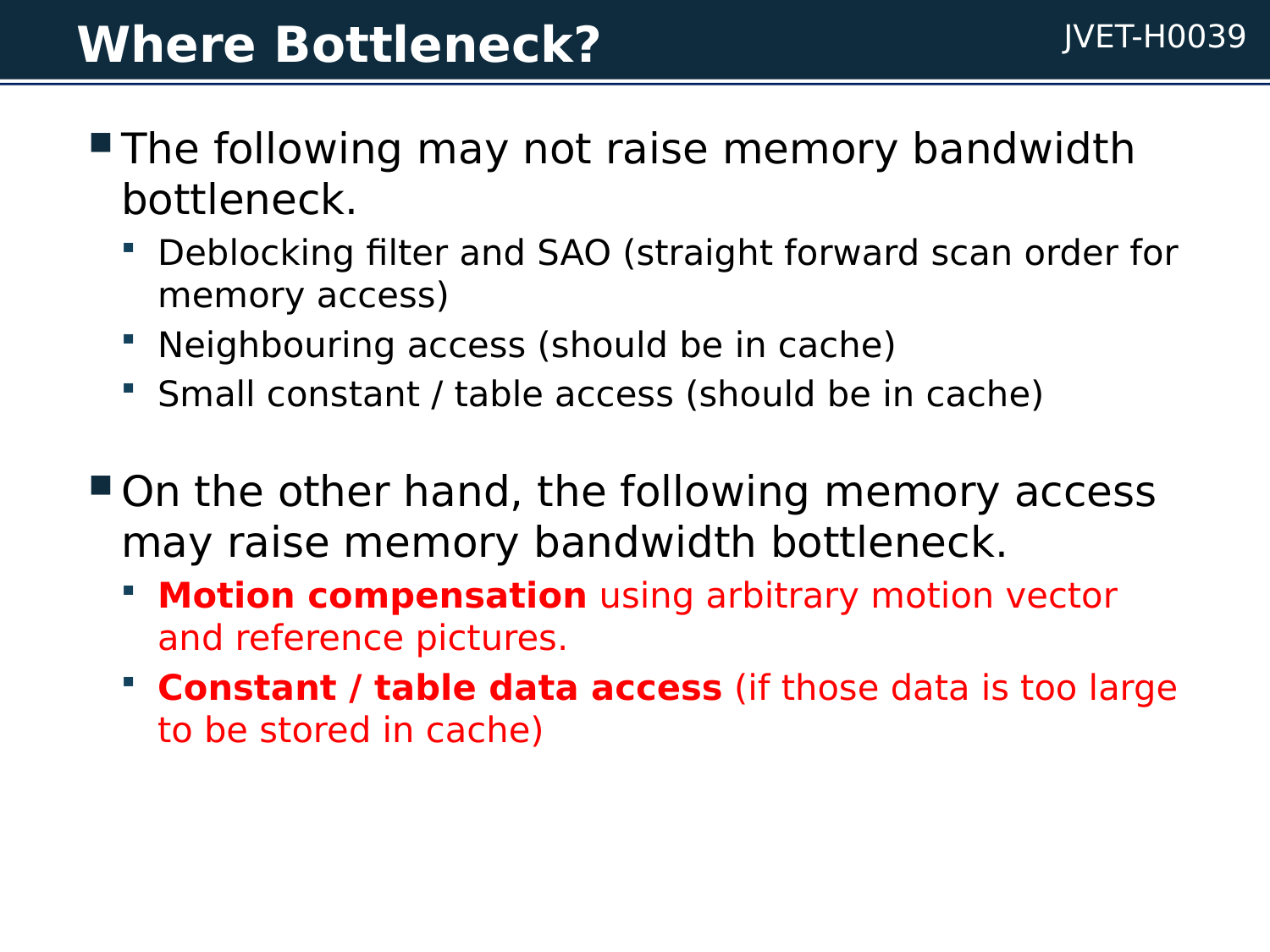

# Where Bottleneck?
The following may not raise memory bandwidth bottleneck.
Deblocking filter and SAO (straight forward scan order for memory access)
Neighbouring access (should be in cache)
Small constant / table access (should be in cache)

On the other hand, the following memory access may raise memory bandwidth bottleneck.
Motion compensation using arbitrary motion vector and reference pictures.
Constant / table data access (if those data is too large to be stored in cache)